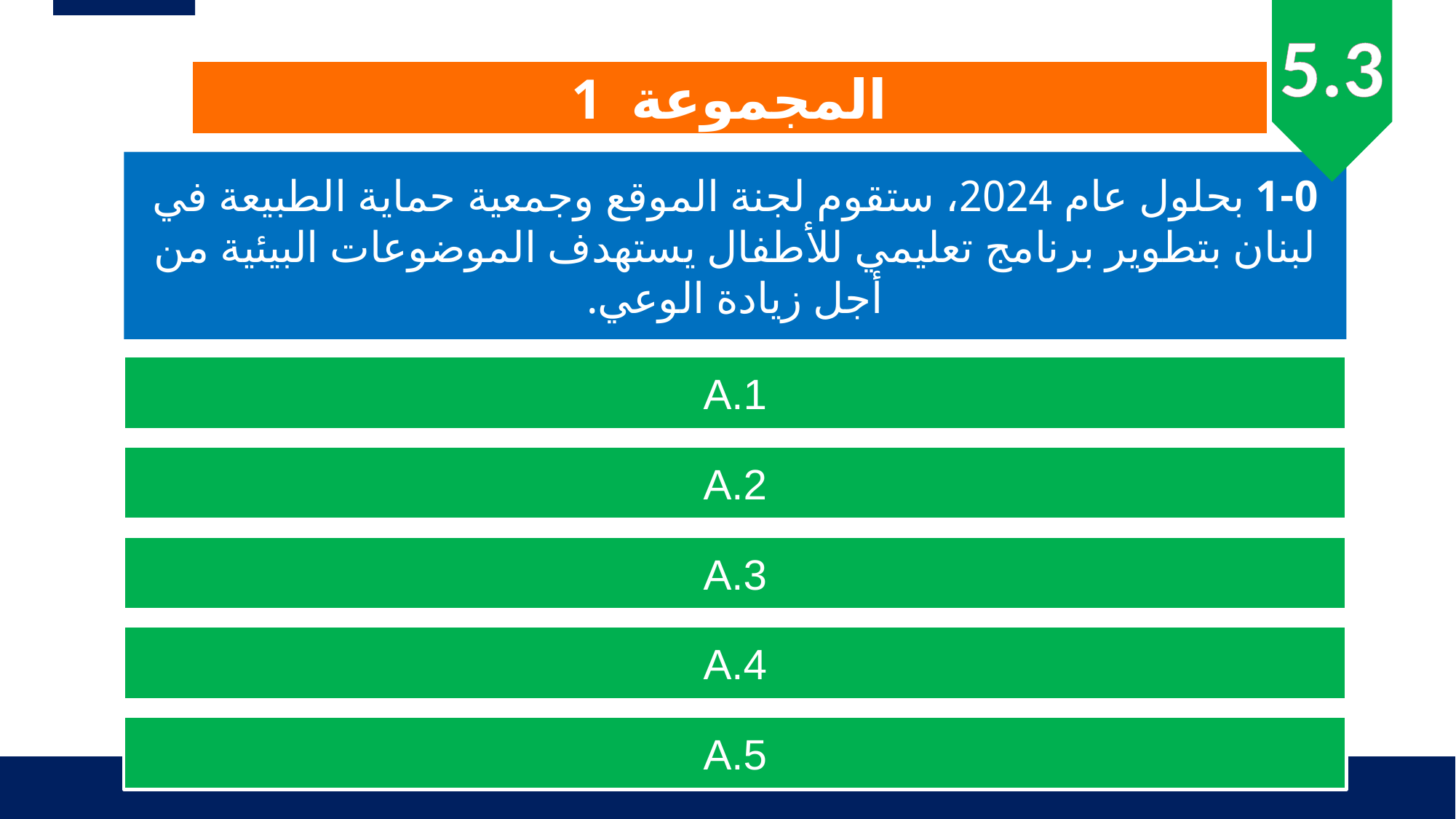

5.3

المجموعة  1
1-0 بحلول عام 2024، ستقوم لجنة الموقع وجمعية حماية الطبيعة في لبنان بتطوير برنامج تعليمي للأطفال يستهدف الموضوعات البيئية من أجل زيادة الوعي.
A.1
A.2
A.3
A.4
A.5